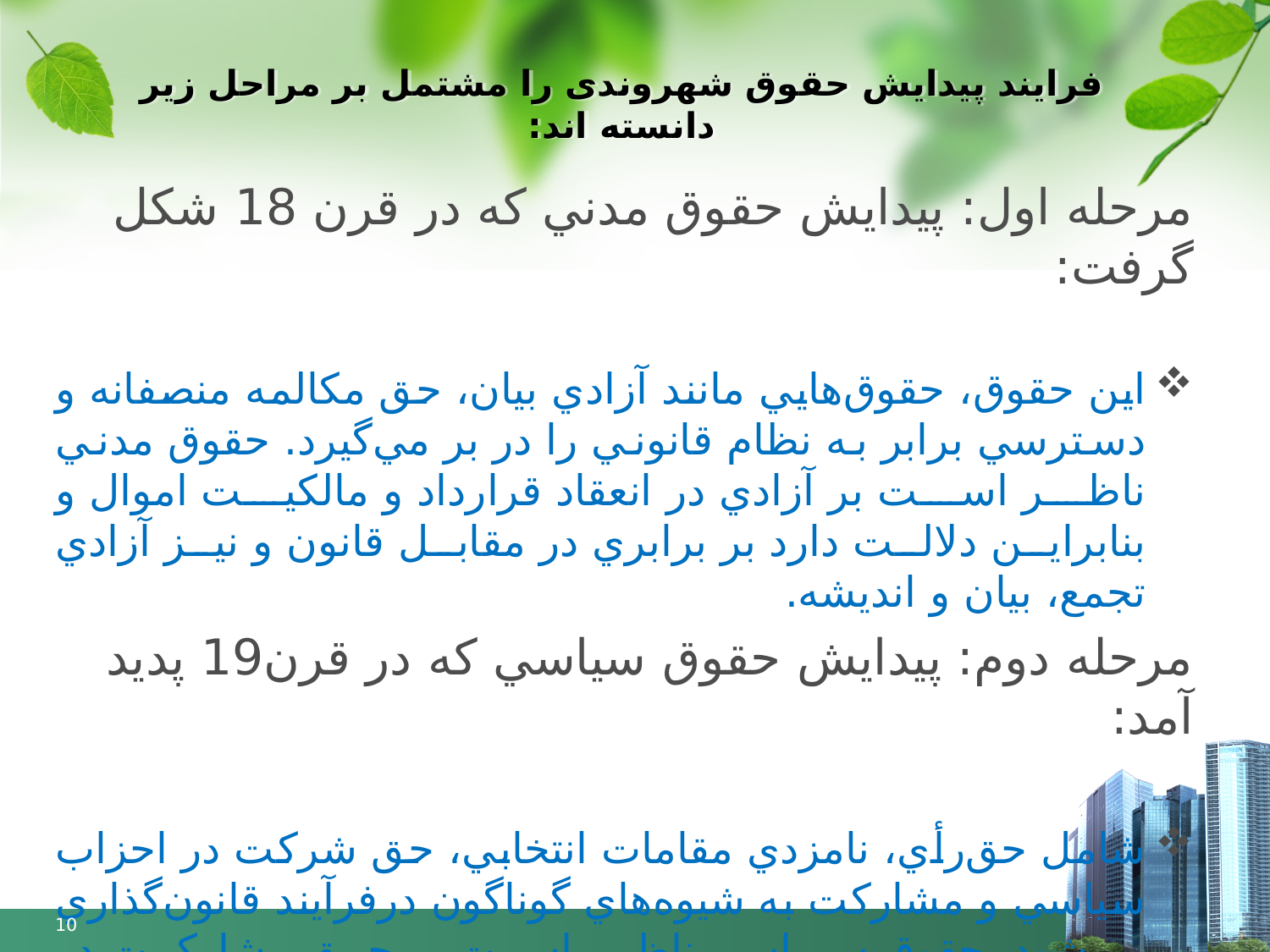

# فرایند پیدایش حقوق شهروندی را مشتمل بر مراحل زیر دانسته اند:
مرحله اول: پیدایش حقوق مدني که در قرن 18 شکل گرفت:

اين حقوق، حقوق‌هايي مانند آزادي بيان، حق مكالمه منصفانه و دسترسي برابر به نظام قانوني را در بر مي‌گيرد. حقوق مدني ناظر است بر آزادي در انعقاد قرارداد و مالكيت اموال و بنابراين دلالت دارد بر برابري در مقابل قانون و نيز آزادي تجمع، بيان و انديشه.
مرحله دوم: پیدایش حقوق سياسي که در قرن19 پديد آمد:

شامل حق‌رأي، نامزدي مقامات انتخابي، حق شركت در احزاب سياسي و مشاركت به شيوه‌هاي گوناگون درفرآيند قانون‌گذاري مي‌شود. حقوق سياسي ناظر است بر حق مشاركت در روندهاي سياسي (رأي دادن و نامزد شدن در انتخابات)

10